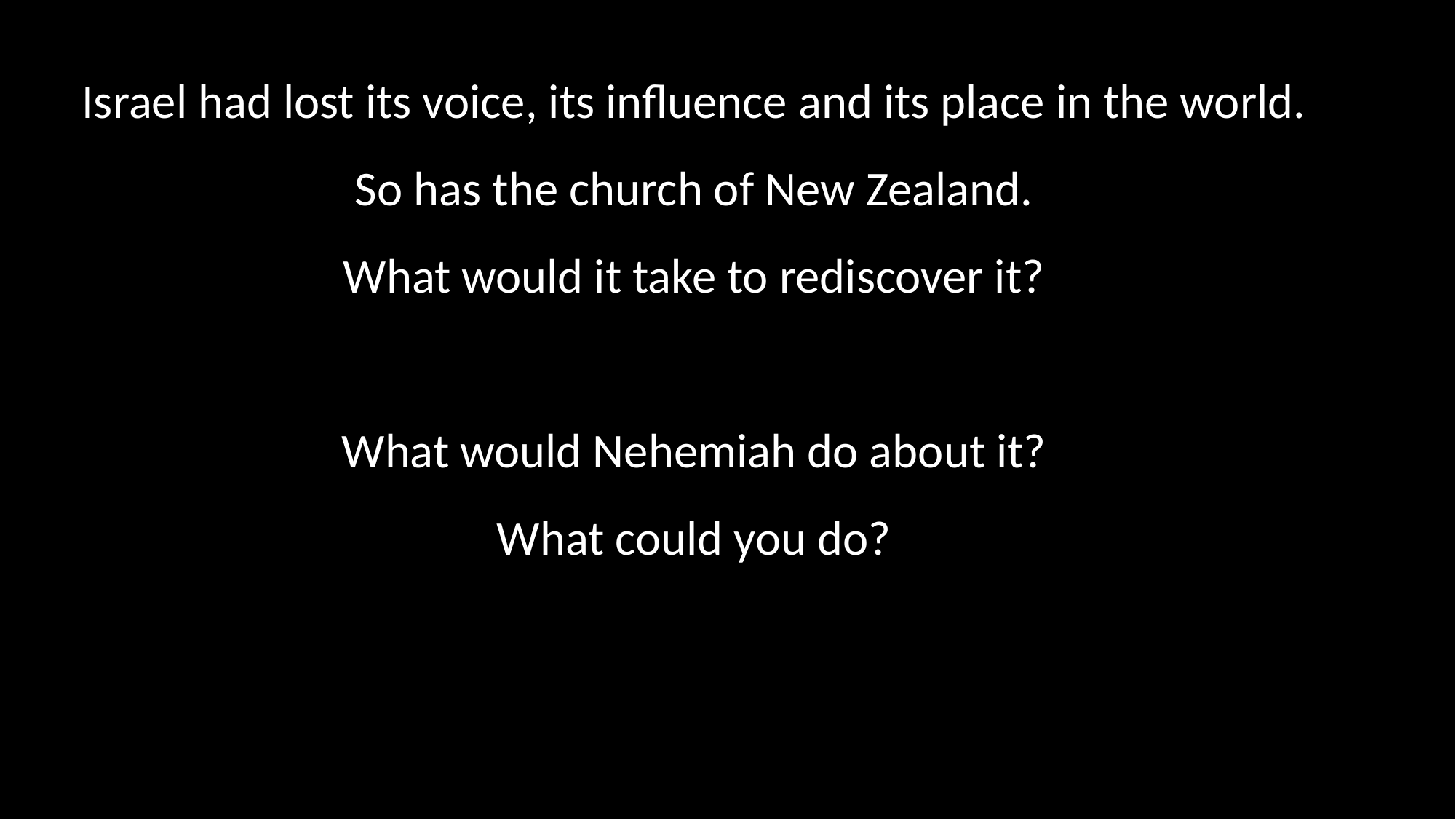

Israel had lost its voice, its influence and its place in the world.
So has the church of New Zealand.
What would it take to rediscover it?

What would Nehemiah do about it?
What could you do?